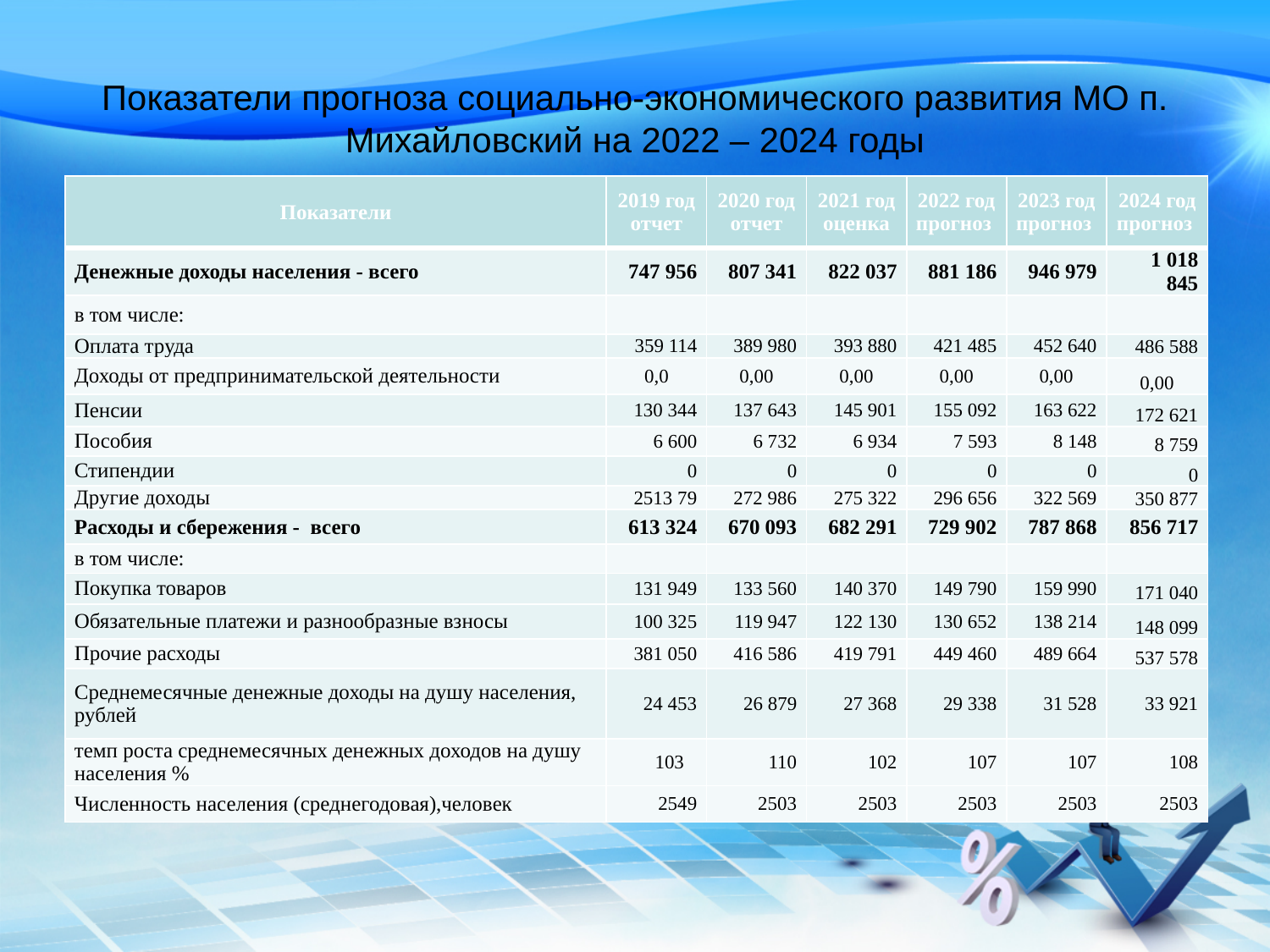

# Показатели прогноза социально-экономического развития МО п. Михайловский на 2022 – 2024 годы
| Показатели | 2019 год отчет | 2020 год отчет | 2021 год оценка | 2022 год прогноз | 2023 год прогноз | 2024 год прогноз |
| --- | --- | --- | --- | --- | --- | --- |
| Денежные доходы населения - всего | 747 956 | 807 341 | 822 037 | 881 186 | 946 979 | 1 018 845 |
| в том числе: |  |  |  |  |  |  |
| Оплата труда | 359 114 | 389 980 | 393 880 | 421 485 | 452 640 | 486 588 |
| Доходы от предпринимательской деятельности | 0,0 | 0,00 | 0,00 | 0,00 | 0,00 | 0,00 |
| Пенсии | 130 344 | 137 643 | 145 901 | 155 092 | 163 622 | 172 621 |
| Пособия | 6 600 | 6 732 | 6 934 | 7 593 | 8 148 | 8 759 |
| Стипендии | 0 | 0 | 0 | 0 | 0 | 0 |
| Другие доходы | 2513 79 | 272 986 | 275 322 | 296 656 | 322 569 | 350 877 |
| Расходы и сбережения - всего | 613 324 | 670 093 | 682 291 | 729 902 | 787 868 | 856 717 |
| в том числе: |  |  |  |  |  |  |
| Покупка товаров | 131 949 | 133 560 | 140 370 | 149 790 | 159 990 | 171 040 |
| Обязательные платежи и разнообразные взносы | 100 325 | 119 947 | 122 130 | 130 652 | 138 214 | 148 099 |
| Прочие расходы | 381 050 | 416 586 | 419 791 | 449 460 | 489 664 | 537 578 |
| Среднемесячные денежные доходы на душу населения, рублей | 24 453 | 26 879 | 27 368 | 29 338 | 31 528 | 33 921 |
| темп роста среднемесячных денежных доходов на душу населения % | 103 | 110 | 102 | 107 | 107 | 108 |
| Численность населения (среднегодовая),человек | 2549 | 2503 | 2503 | 2503 | 2503 | 2503 |